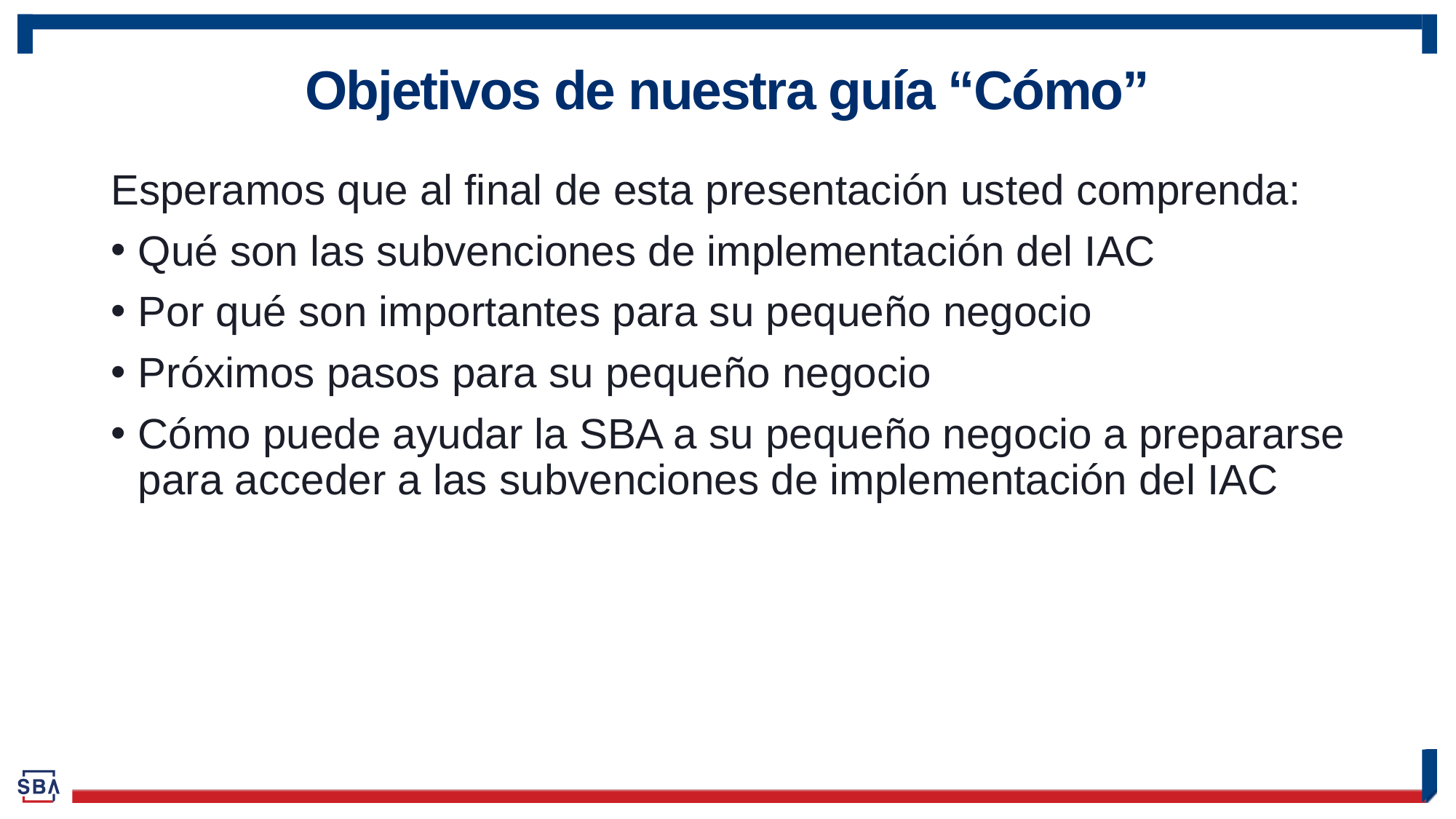

# Objetivos de nuestra guía “Cómo”
Esperamos que al final de esta presentación usted comprenda:
Qué son las subvenciones de implementación del IAC
Por qué son importantes para su pequeño negocio
Próximos pasos para su pequeño negocio
Cómo puede ayudar la SBA a su pequeño negocio a prepararse para acceder a las subvenciones de implementación del IAC